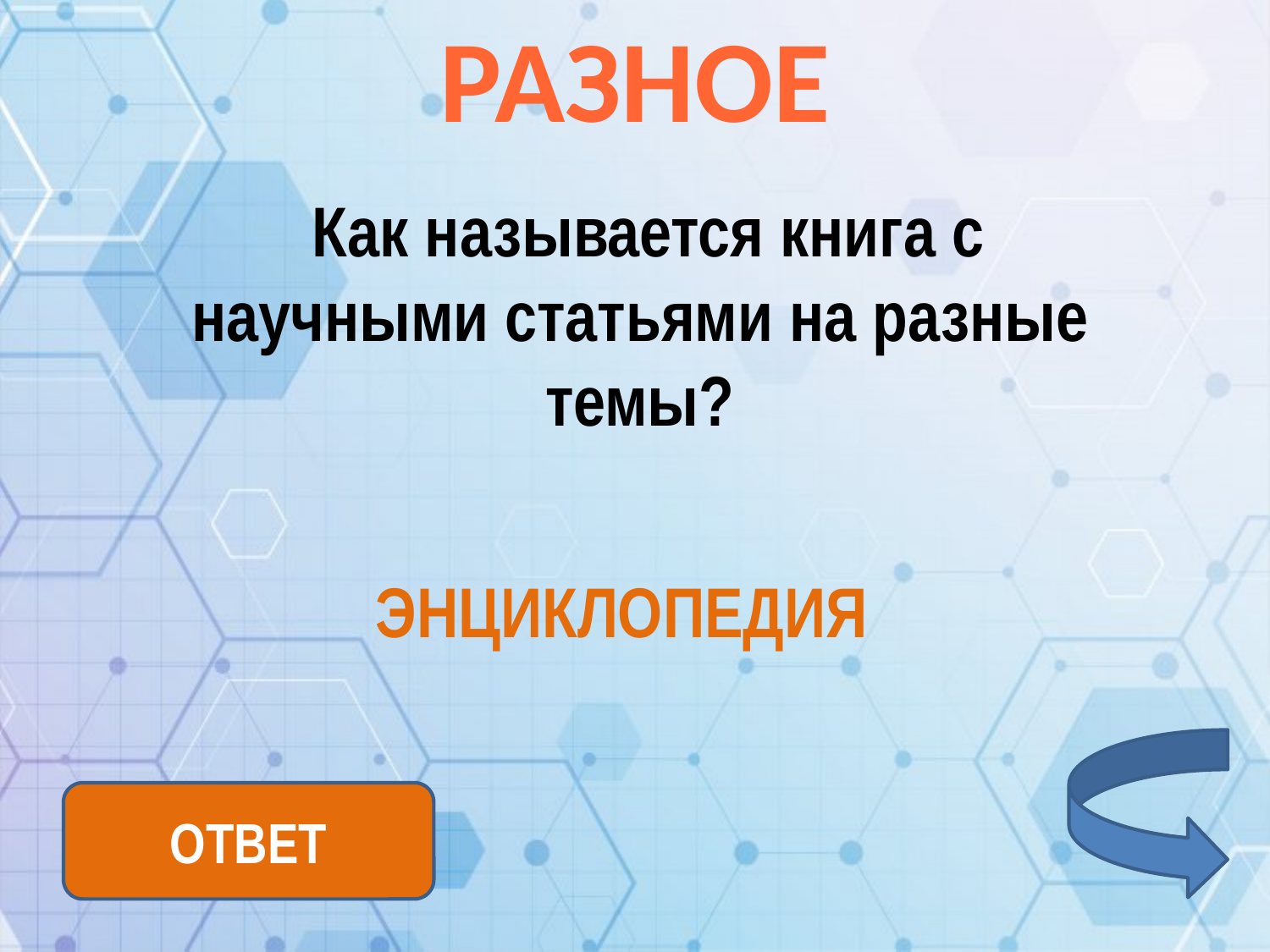

РАЗНОЕ
 Как называется книга с научными статьями на разные темы?
ЭНЦИКЛОПЕДИЯ

ОТВЕТ